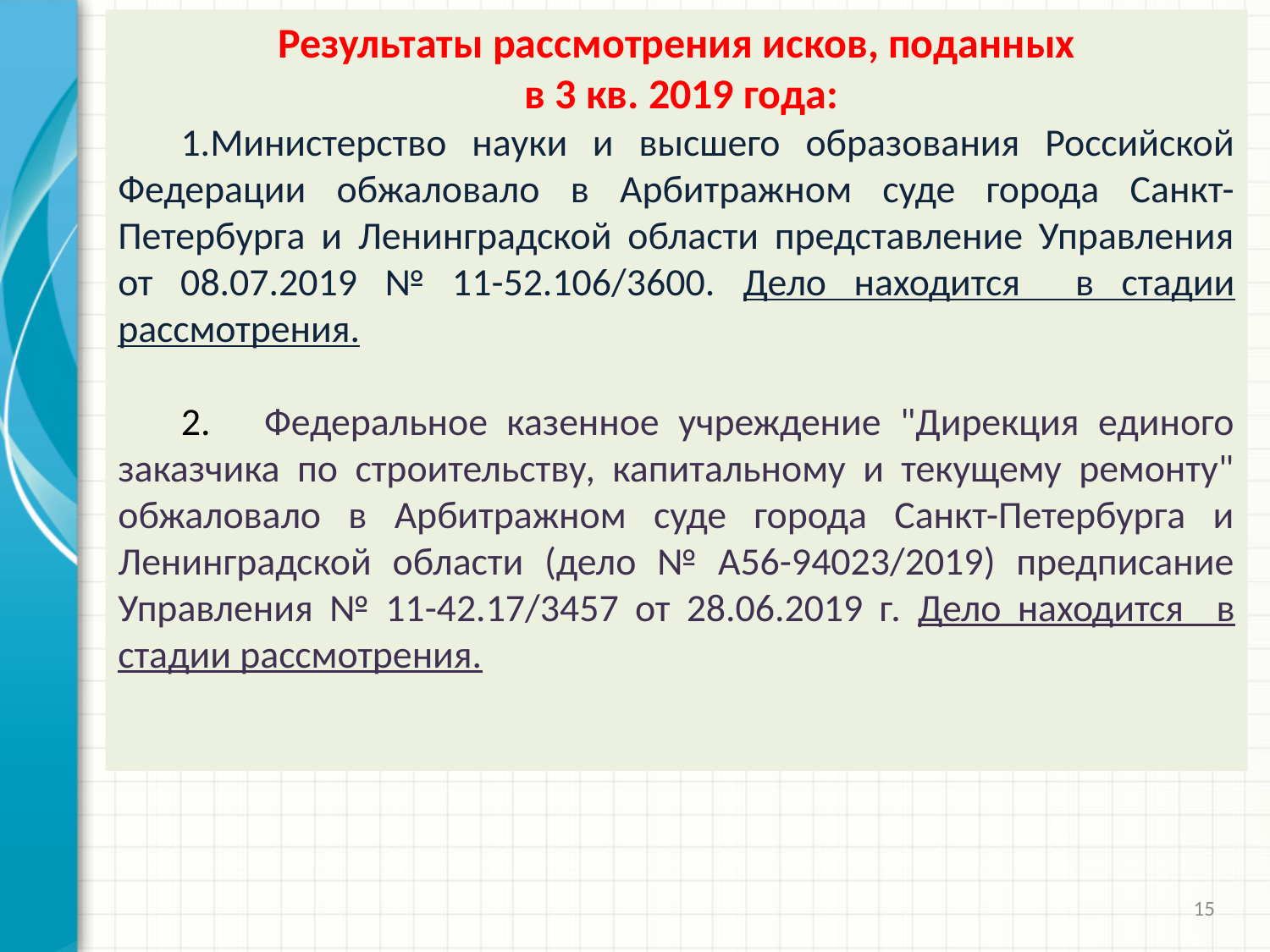

Результаты рассмотрения исков, поданных
 в 3 кв. 2019 года:
Министерство науки и высшего образования Российской Федерации обжаловало в Арбитражном суде города Санкт-Петербурга и Ленинградской области представление Управления от 08.07.2019 № 11-52.106/3600. Дело находится  в стадии рассмотрения.

2.	 Федеральное казенное учреждение "Дирекция единого заказчика по строительству, капитальному и текущему ремонту" обжаловало в Арбитражном суде города Санкт-Петербурга и Ленинградской области (дело № А56-94023/2019) предписание Управления № 11-42.17/3457 от 28.06.2019 г. Дело находится  в стадии рассмотрения.

15